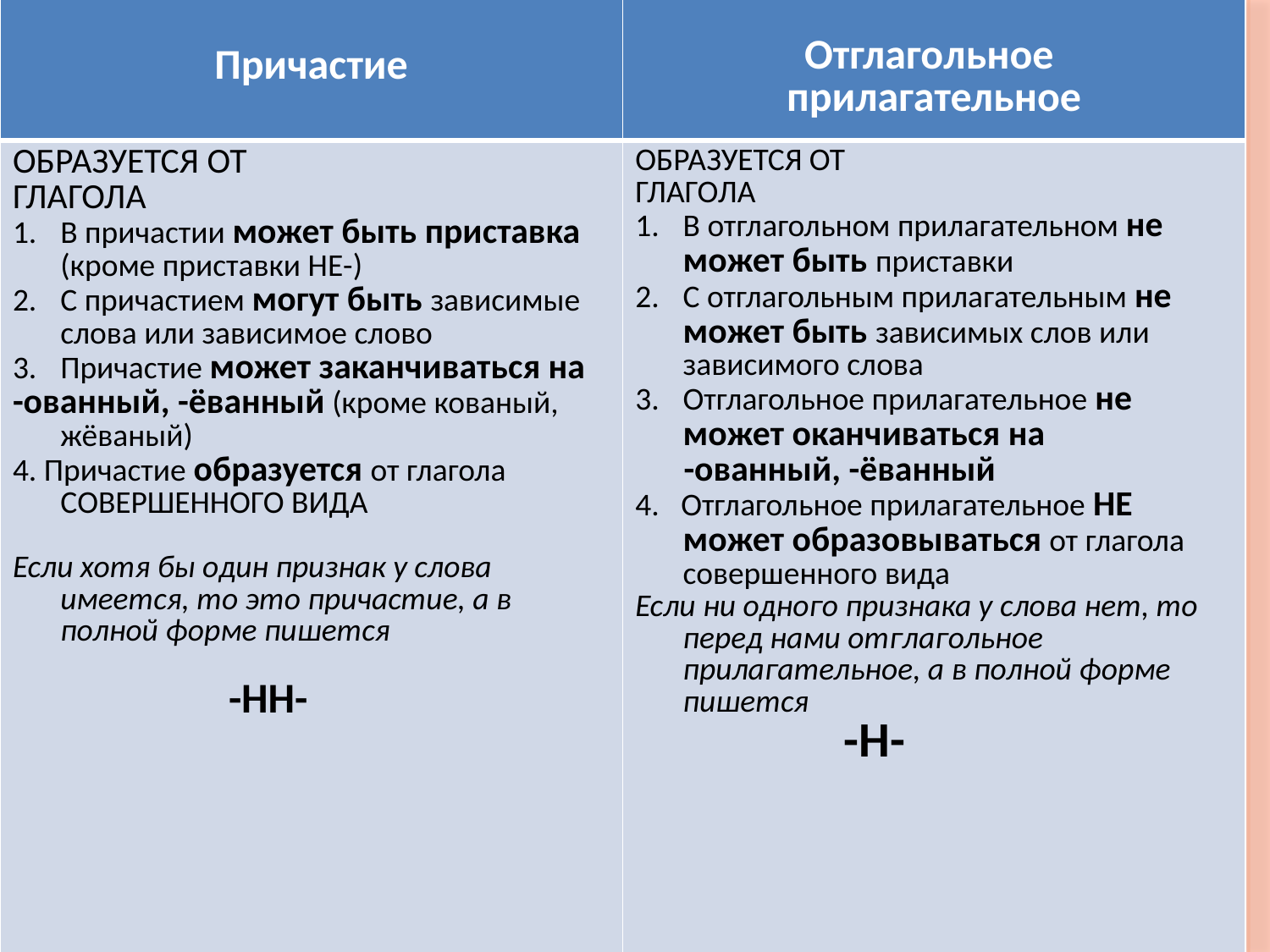

| Причастие | Отглагольное прилагательное |
| --- | --- |
| ОБРАЗУЕТСЯ ОТ ГЛАГОЛА В причастии может быть приставка (кроме приставки НЕ-) С причастием могут быть зависимые слова или зависимое слово Причастие может заканчиваться на -ованный, -ёванный (кроме кованый, жёваный) 4. Причастие образуется от глагола СОВЕРШЕННОГО ВИДА Если хотя бы один признак у слова имеется, то это причастие, а в полной форме пишется -НН- | ОБРАЗУЕТСЯ ОТ ГЛАГОЛА В отглагольном прилагательном не может быть приставки С отглагольным прилагательным не может быть зависимых слов или зависимого слова Отглагольное прилагательное не может оканчиваться на -ованный, -ёванный 4. Отглагольное прилагательное НЕ может образовываться от глагола совершенного вида Если ни одного признака у слова нет, то перед нами отглагольное прилагательное, а в полной форме пишется -Н- |